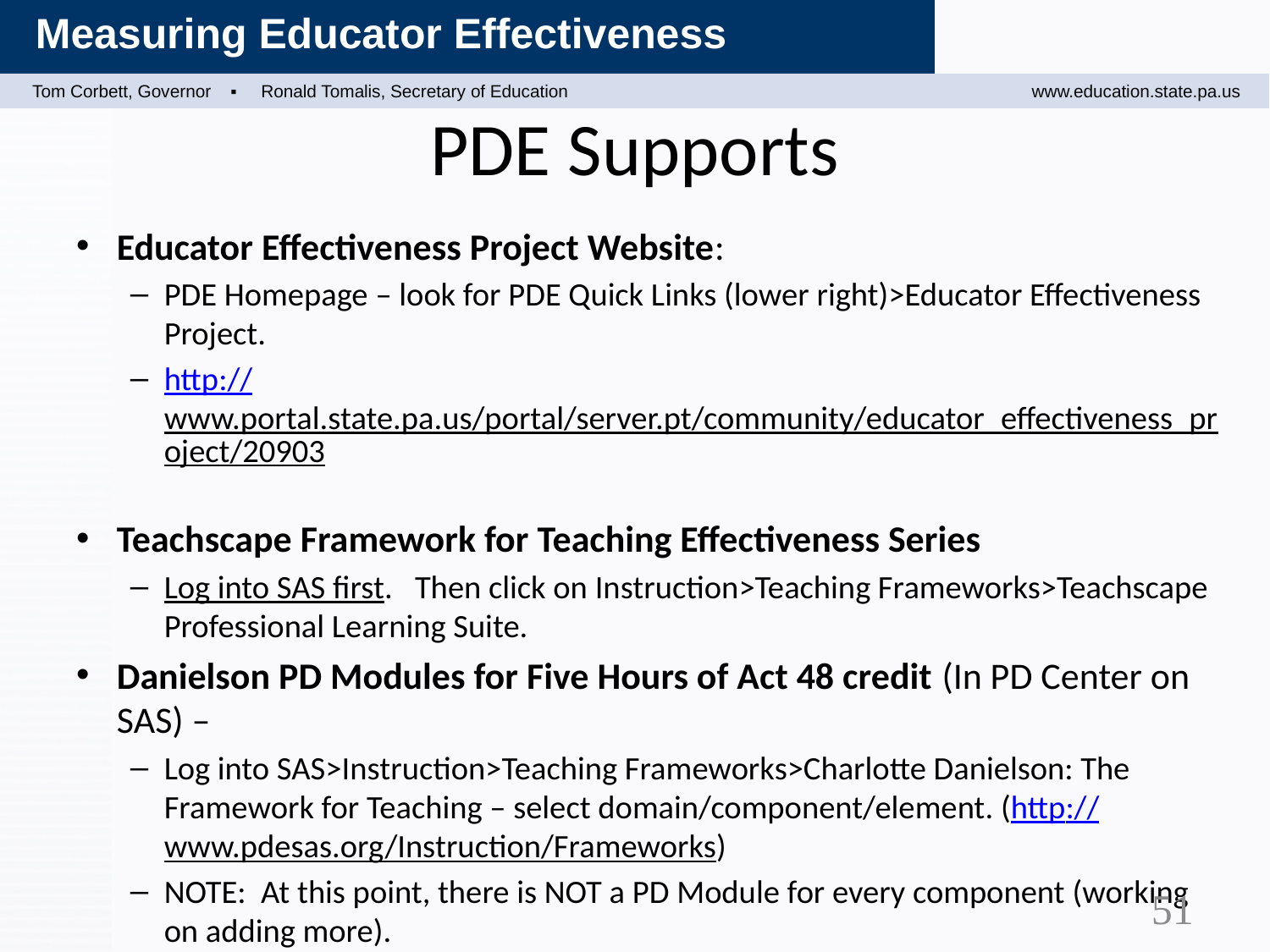

# PDE Supports
Educator Effectiveness Project Website:
PDE Homepage – look for PDE Quick Links (lower right)>Educator Effectiveness Project.
http://www.portal.state.pa.us/portal/server.pt/community/educator_effectiveness_project/20903
Teachscape Framework for Teaching Effectiveness Series
Log into SAS first.   Then click on Instruction>Teaching Frameworks>Teachscape Professional Learning Suite.
Danielson PD Modules for Five Hours of Act 48 credit (In PD Center on SAS) –
Log into SAS>Instruction>Teaching Frameworks>Charlotte Danielson: The Framework for Teaching – select domain/component/element. (http://www.pdesas.org/Instruction/Frameworks)
NOTE:  At this point, there is NOT a PD Module for every component (working on adding more).
51